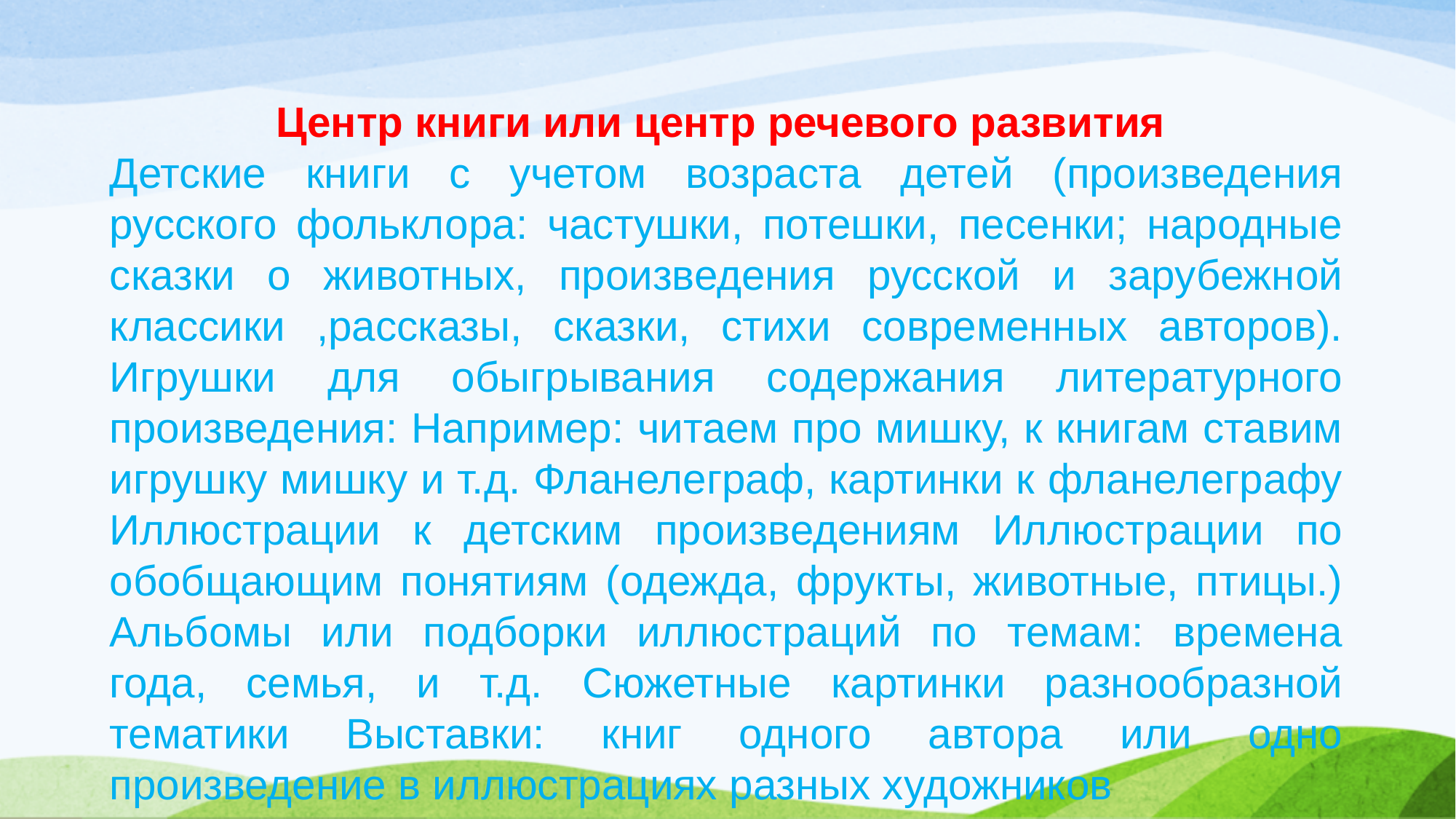

Центр книги или центр речевого развития
Детские книги с учетом возраста детей (произведения русского фольклора: частушки, потешки, песенки; народные сказки о животных, произведения русской и зарубежной классики ,рассказы, сказки, стихи современных авторов). Игрушки для обыгрывания содержания литературного произведения: Например: читаем про мишку, к книгам ставим игрушку мишку и т.д. Фланелеграф, картинки к фланелеграфу Иллюстрации к детским произведениям Иллюстрации по обобщающим понятиям (одежда, фрукты, животные, птицы.) Альбомы или подборки иллюстраций по темам: времена года, семья, и т.д. Сюжетные картинки разнообразной тематики Выставки: книг одного автора или одно произведение в иллюстрациях разных художников